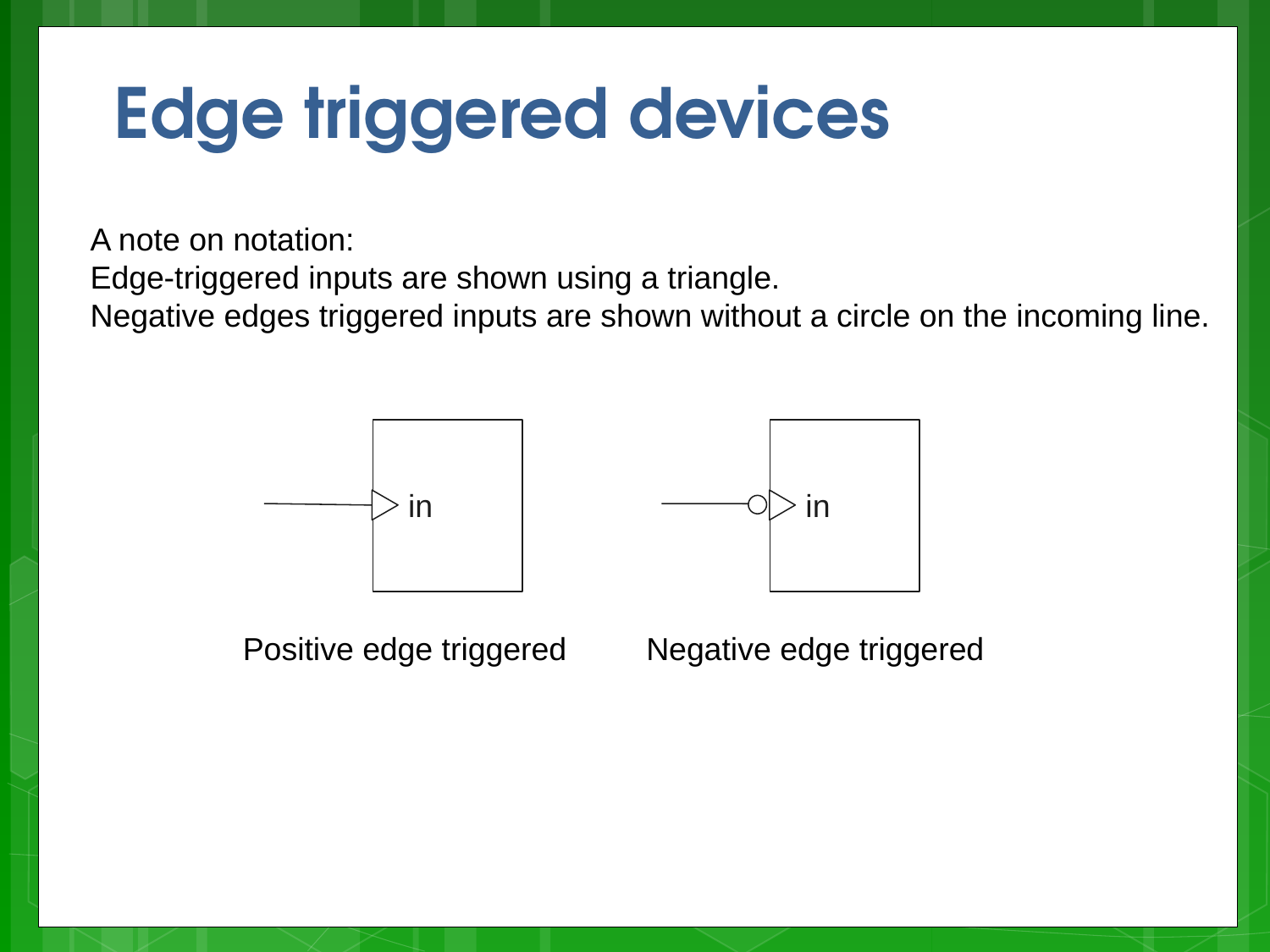

# Edge triggered devices
A note on notation:
Edge-triggered inputs are shown using a triangle.
Negative edges triggered inputs are shown without a circle on the incoming line.

in
in

Positive edge triggered
Negative edge triggered